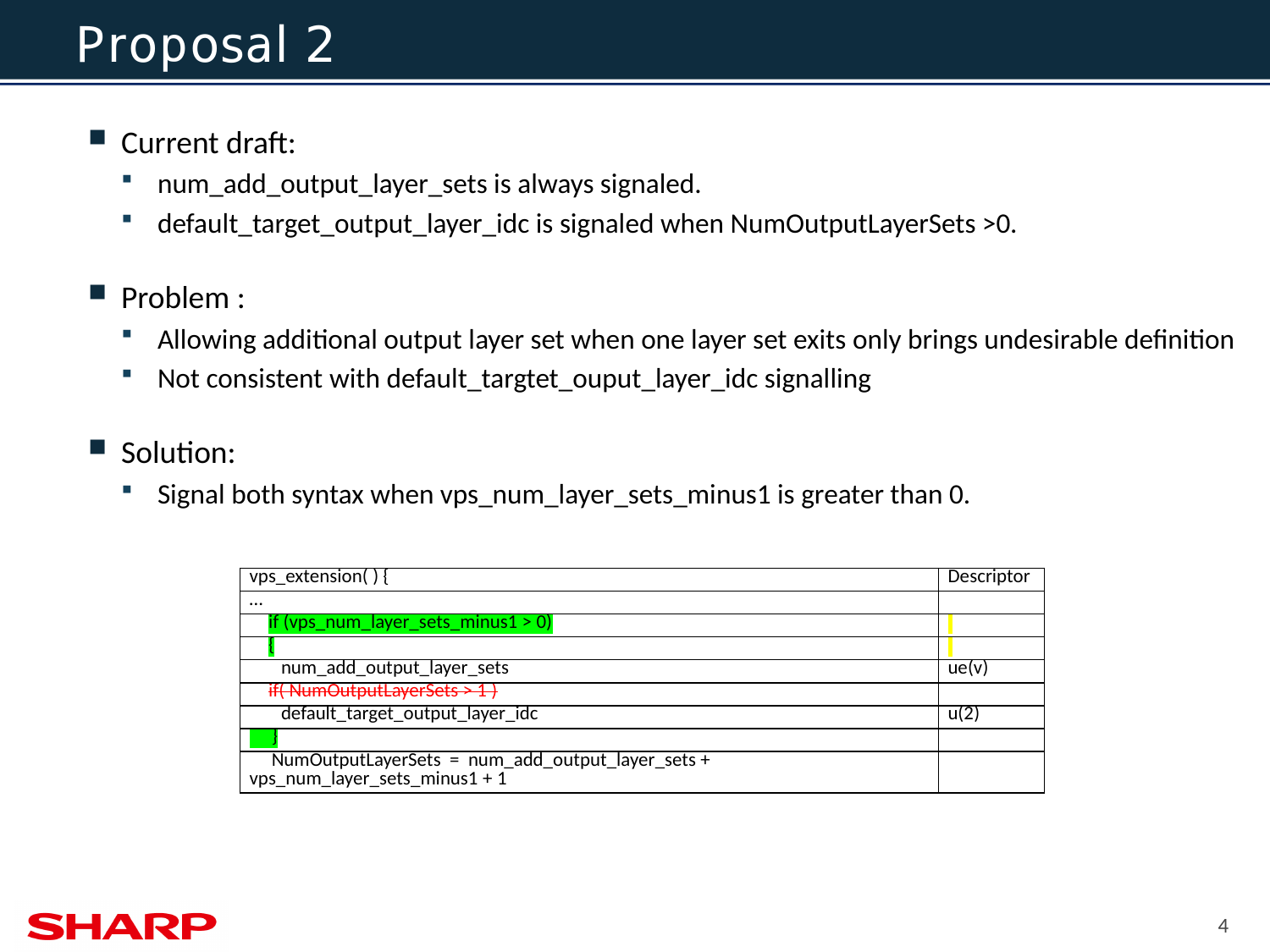

# Proposal 2
Current draft:
num_add_output_layer_sets is always signaled.
default_target_output_layer_idc is signaled when NumOutputLayerSets >0.

Problem :
Allowing additional output layer set when one layer set exits only brings undesirable definition
Not consistent with default_targtet_ouput_layer_idc signalling

Solution:
Signal both syntax when vps_num_layer_sets_minus1 is greater than 0.

| vps\_extension( ) { | Descriptor |
| --- | --- |
| … |  |
| if (vps\_num\_layer\_sets\_minus1 > 0) |  |
| { |  |
| num\_add\_output\_layer\_sets | ue(v) |
| if( NumOutputLayerSets > 1 ) |  |
| default\_target\_output\_layer\_idc | u(2) |
| } |  |
| NumOutputLayerSets = num\_add\_output\_layer\_sets + vps\_num\_layer\_sets\_minus1 + 1 |  |
4